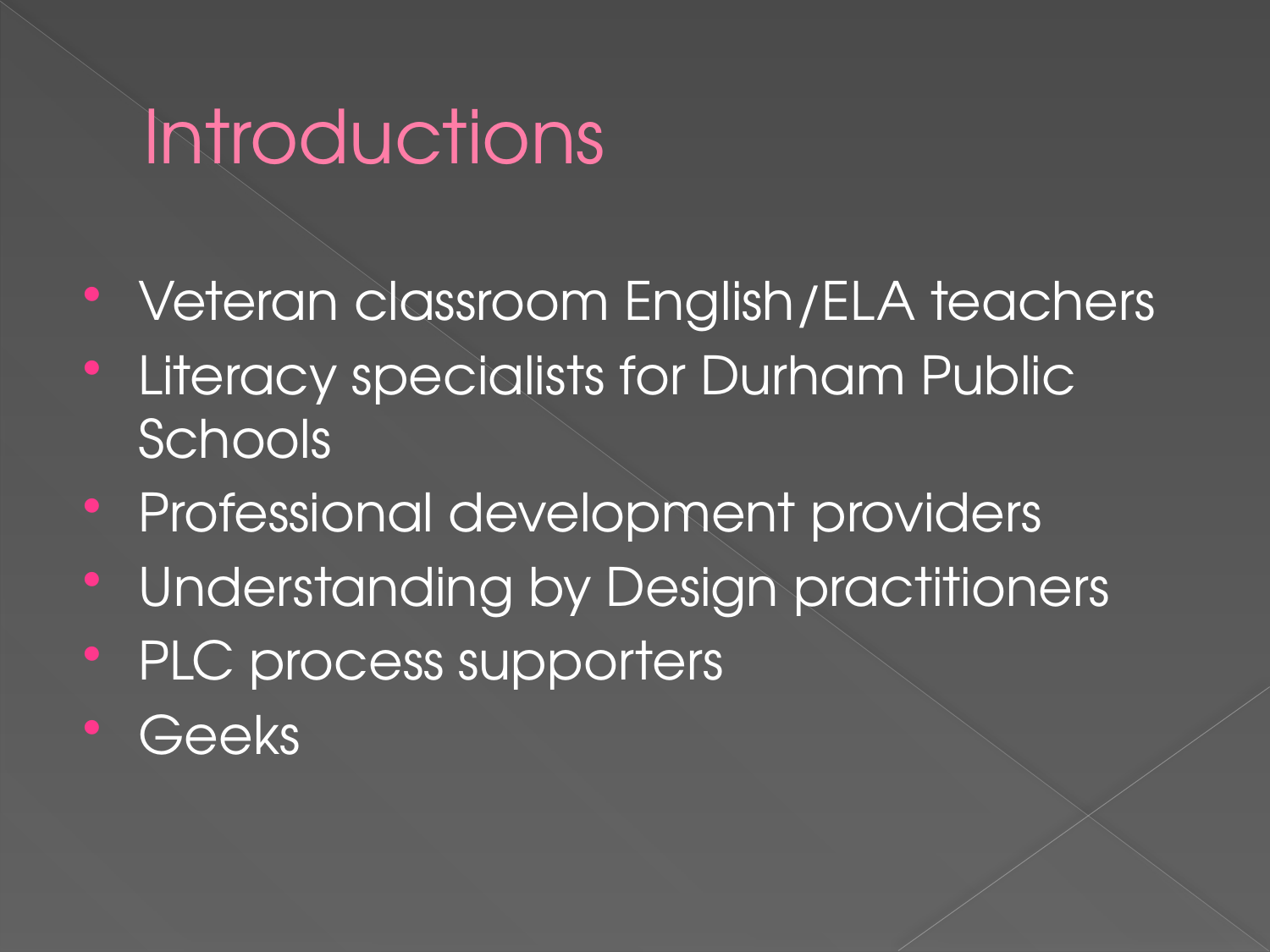

# Introductions
Veteran classroom English/ELA teachers
Literacy specialists for Durham Public Schools
Professional development providers
Understanding by Design practitioners
PLC process supporters
Geeks